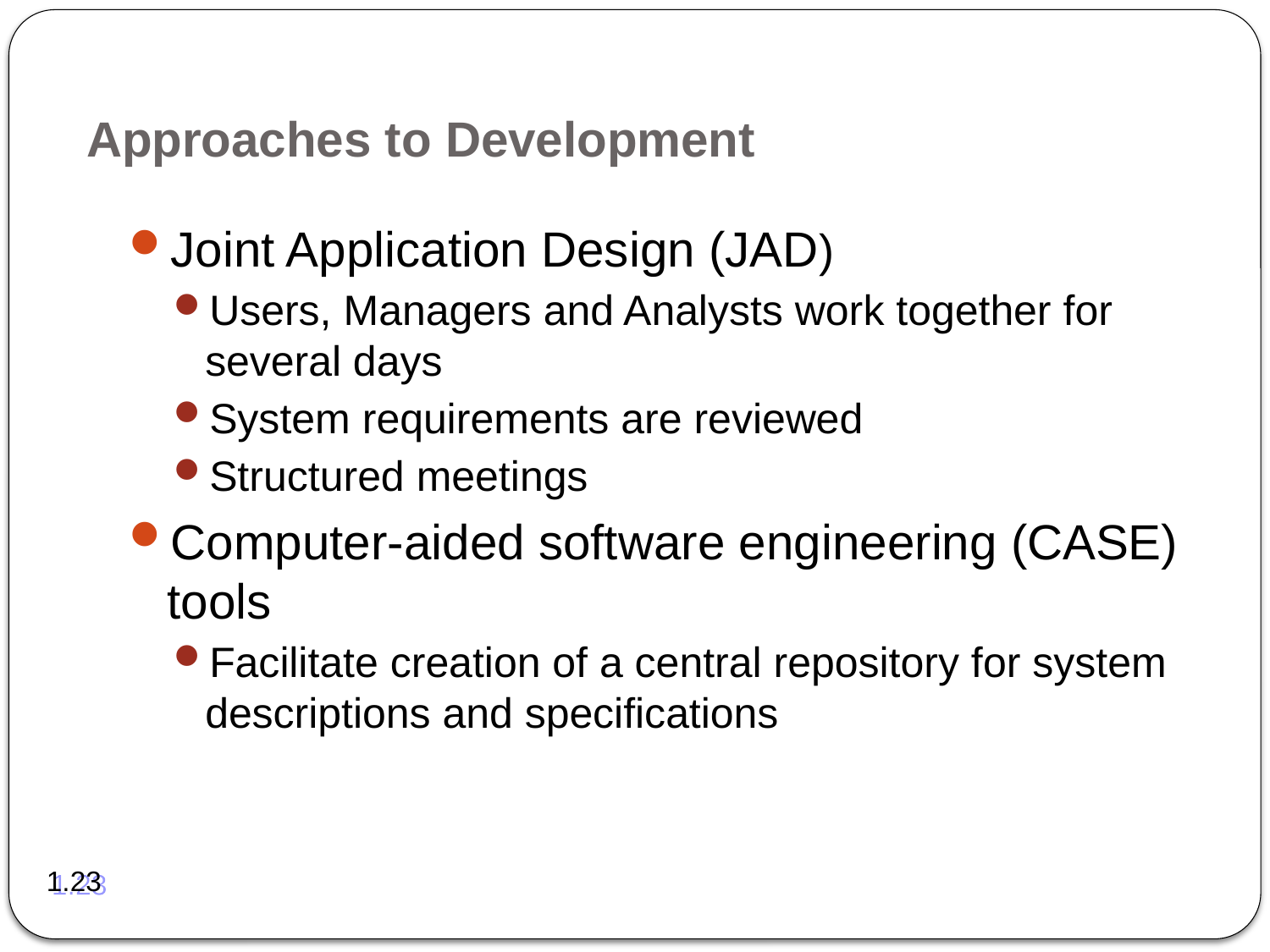

# Approaches to Development
Joint Application Design (JAD)
Users, Managers and Analysts work together for several days
System requirements are reviewed
Structured meetings
Computer-aided software engineering (CASE) tools
Facilitate creation of a central repository for system descriptions and specifications
1.23